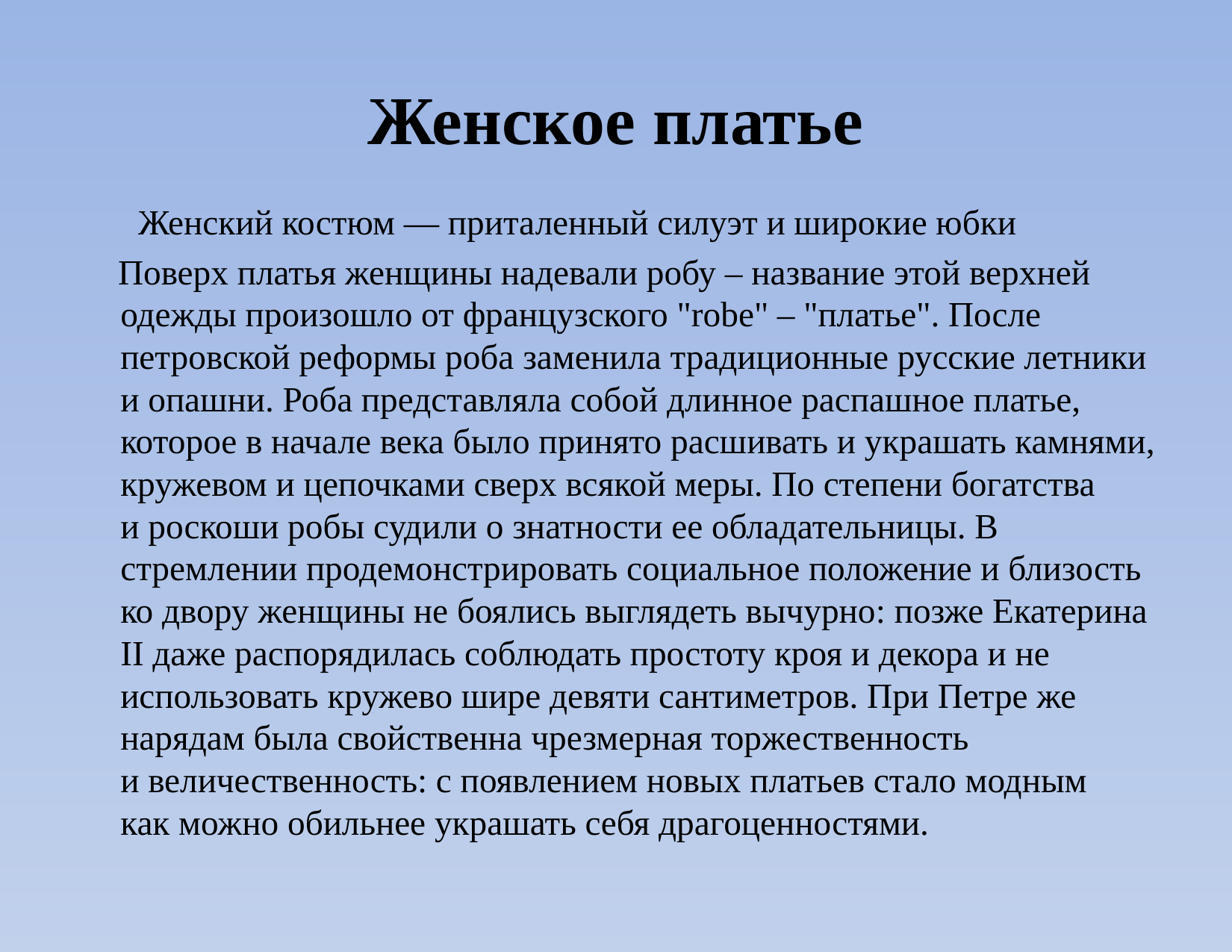

Женское платье
        Женский костюм — приталенный силуэт и широкие юбки
     Поверх платья женщины надевали робу – название этой верхней одежды произошло от французского "robe" – "платье". После петровской реформы роба заменила традиционные русские летники и опашни. Роба представляла собой длинное распашное платье, которое в начале века было принято расшивать и украшать камнями, кружевом и цепочками сверх всякой меры. По степени богатства и роскоши робы судили о знатности ее обладательницы. В стремлении продемонстрировать социальное положение и близость ко двору женщины не боялись выглядеть вычурно: позже Екатерина II даже распорядилась соблюдать простоту кроя и декора и не использовать кружево шире девяти сантиметров. При Петре же нарядам была свойственна чрезмерная торжественность и величественность: с появлением новых платьев стало модным как можно обильнее украшать себя драгоценностями.